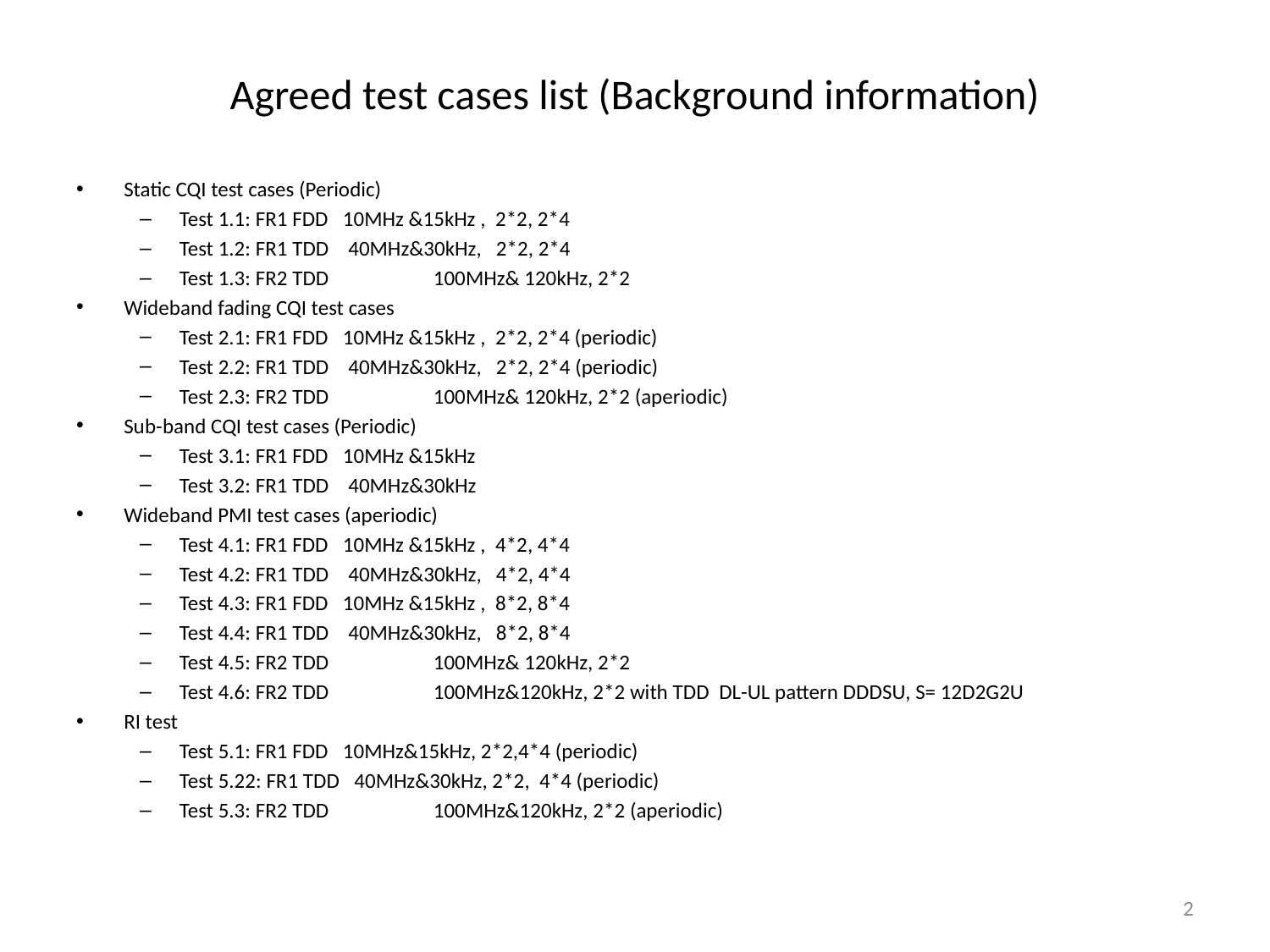

# Agreed test cases list (Background information)
Static CQI test cases (Periodic)
Test 1.1: FR1 FDD   10MHz &15kHz ,  2*2, 2*4
Test 1.2: FR1 TDD    40MHz&30kHz,   2*2, 2*4
Test 1.3: FR2 TDD	100MHz& 120kHz, 2*2
Wideband fading CQI test cases
Test 2.1: FR1 FDD   10MHz &15kHz ,  2*2, 2*4 (periodic)
Test 2.2: FR1 TDD    40MHz&30kHz,   2*2, 2*4 (periodic)
Test 2.3: FR2 TDD	100MHz& 120kHz, 2*2 (aperiodic)
Sub-band CQI test cases (Periodic)
Test 3.1: FR1 FDD   10MHz &15kHz
Test 3.2: FR1 TDD    40MHz&30kHz
Wideband PMI test cases (aperiodic)
Test 4.1: FR1 FDD   10MHz &15kHz ,  4*2, 4*4
Test 4.2: FR1 TDD    40MHz&30kHz,   4*2, 4*4
Test 4.3: FR1 FDD   10MHz &15kHz ,  8*2, 8*4
Test 4.4: FR1 TDD    40MHz&30kHz,   8*2, 8*4
Test 4.5: FR2 TDD	100MHz& 120kHz, 2*2
Test 4.6: FR2 TDD	100MHz&120kHz, 2*2 with TDD  DL-UL pattern DDDSU, S= 12D2G2U
RI test
Test 5.1: FR1 FDD   10MHz&15kHz, 2*2,4*4 (periodic)
Test 5.22: FR1 TDD   40MHz&30kHz, 2*2,  4*4 (periodic)
Test 5.3: FR2 TDD	100MHz&120kHz, 2*2 (aperiodic)
2